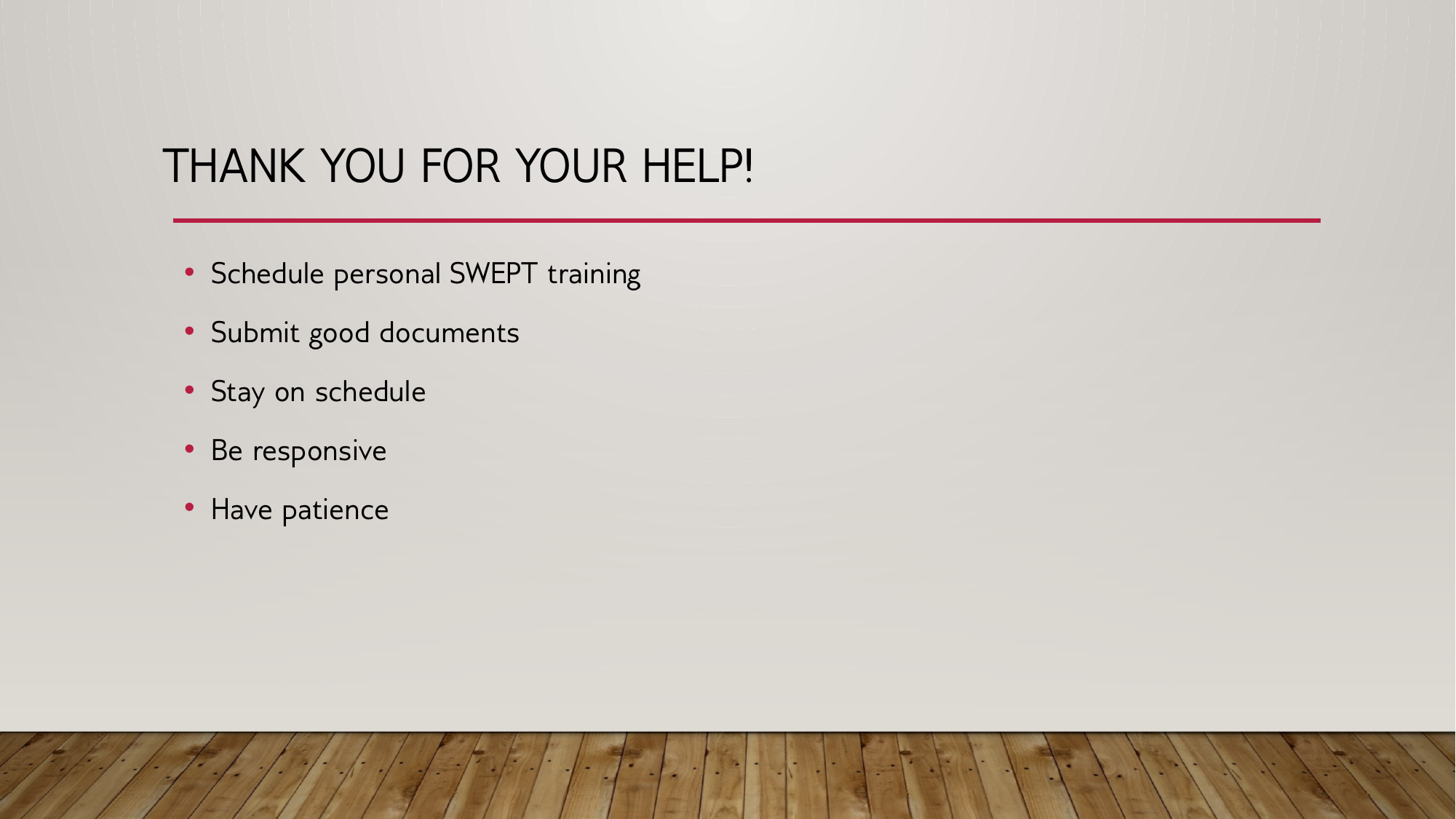

# Thank you for YOUR help!
Schedule personal SWEPT training
Submit good documents
Stay on schedule
Be responsive
Have patience